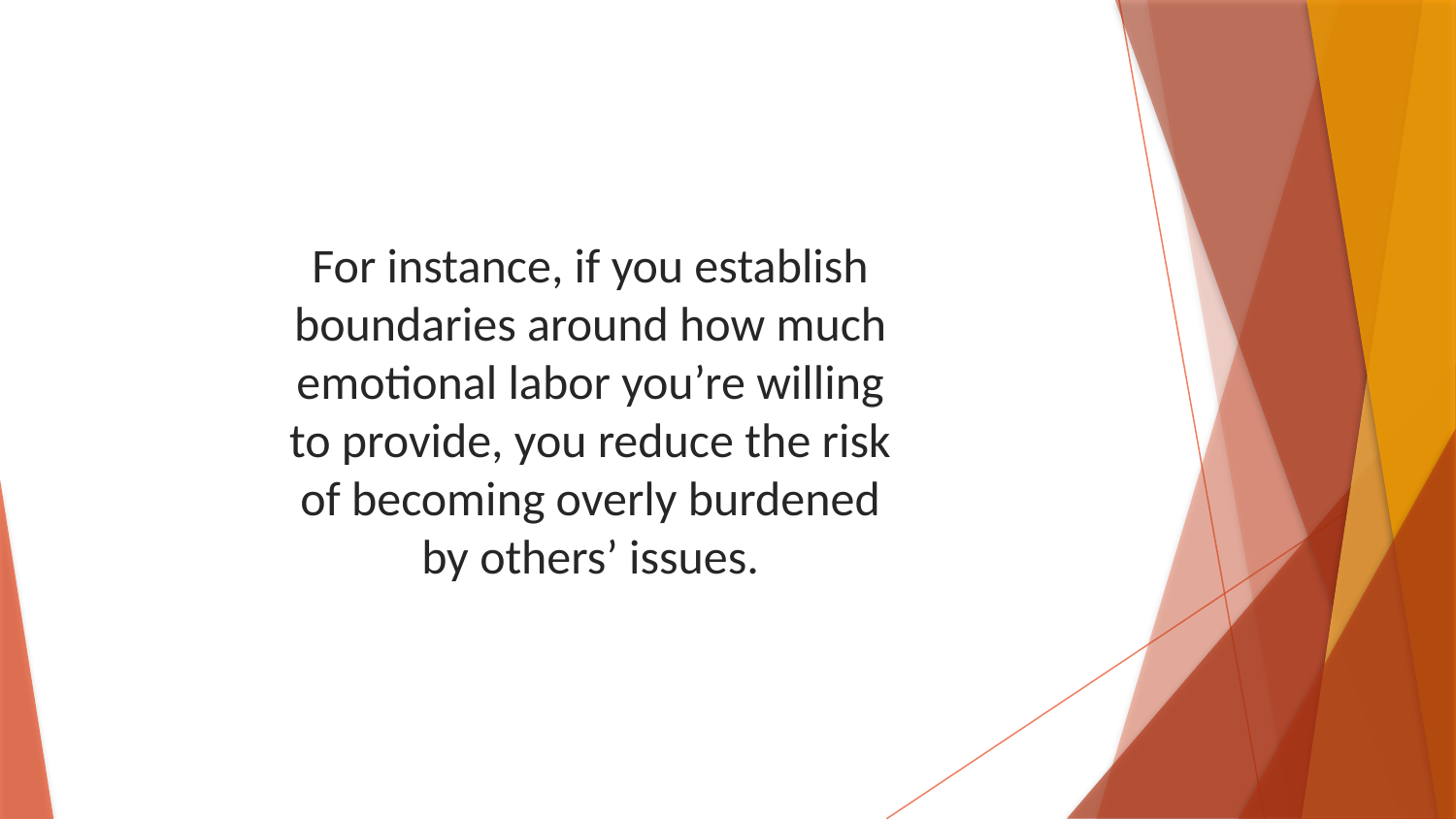

For instance, if you establish boundaries around how much emotional labor you’re willing to provide, you reduce the risk of becoming overly burdened by others’ issues.